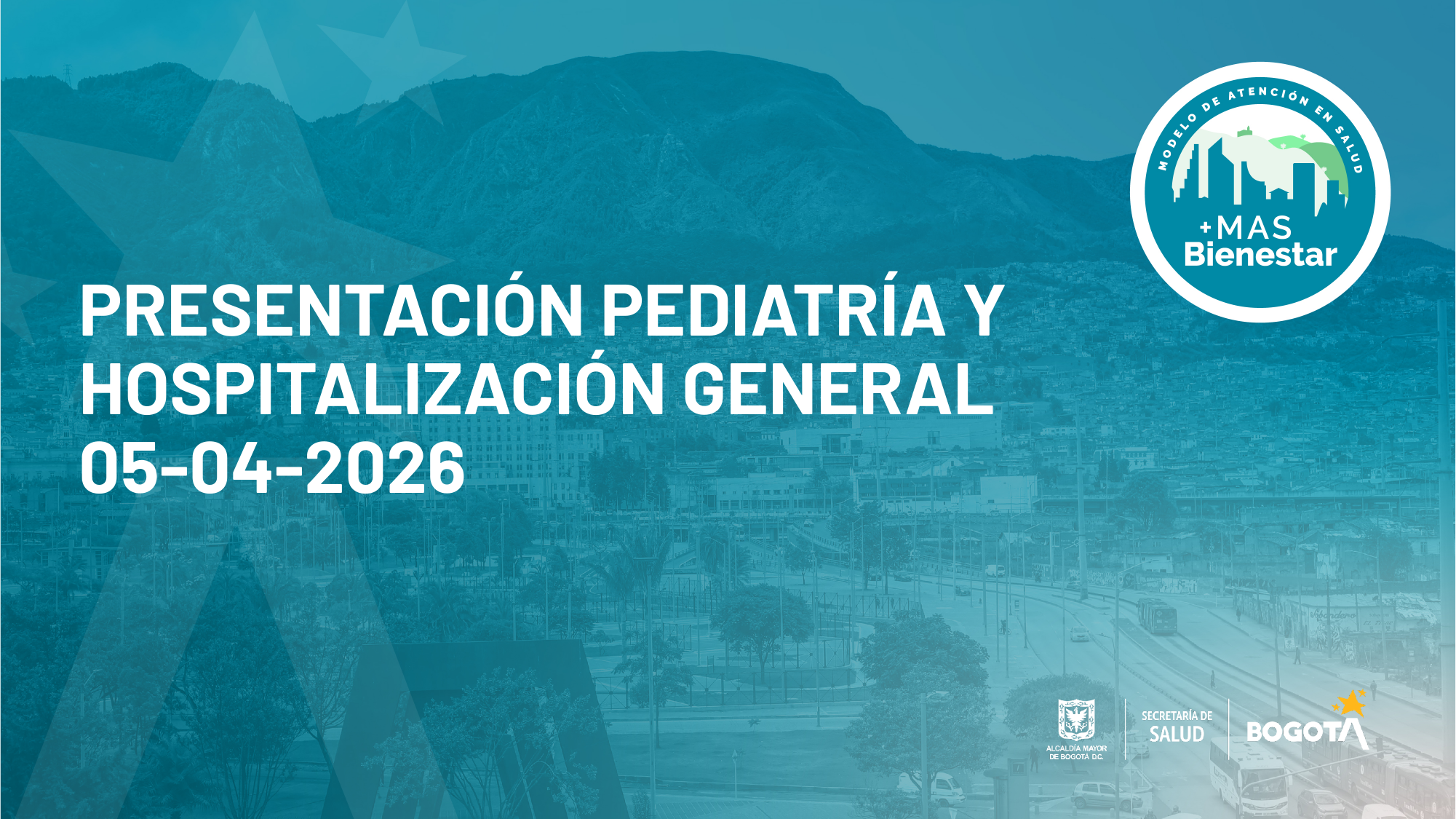

# PRESENTACIÓN PEDIATRÍA Y HOSPITALIZACIÓN GENERAL 05-04-2026